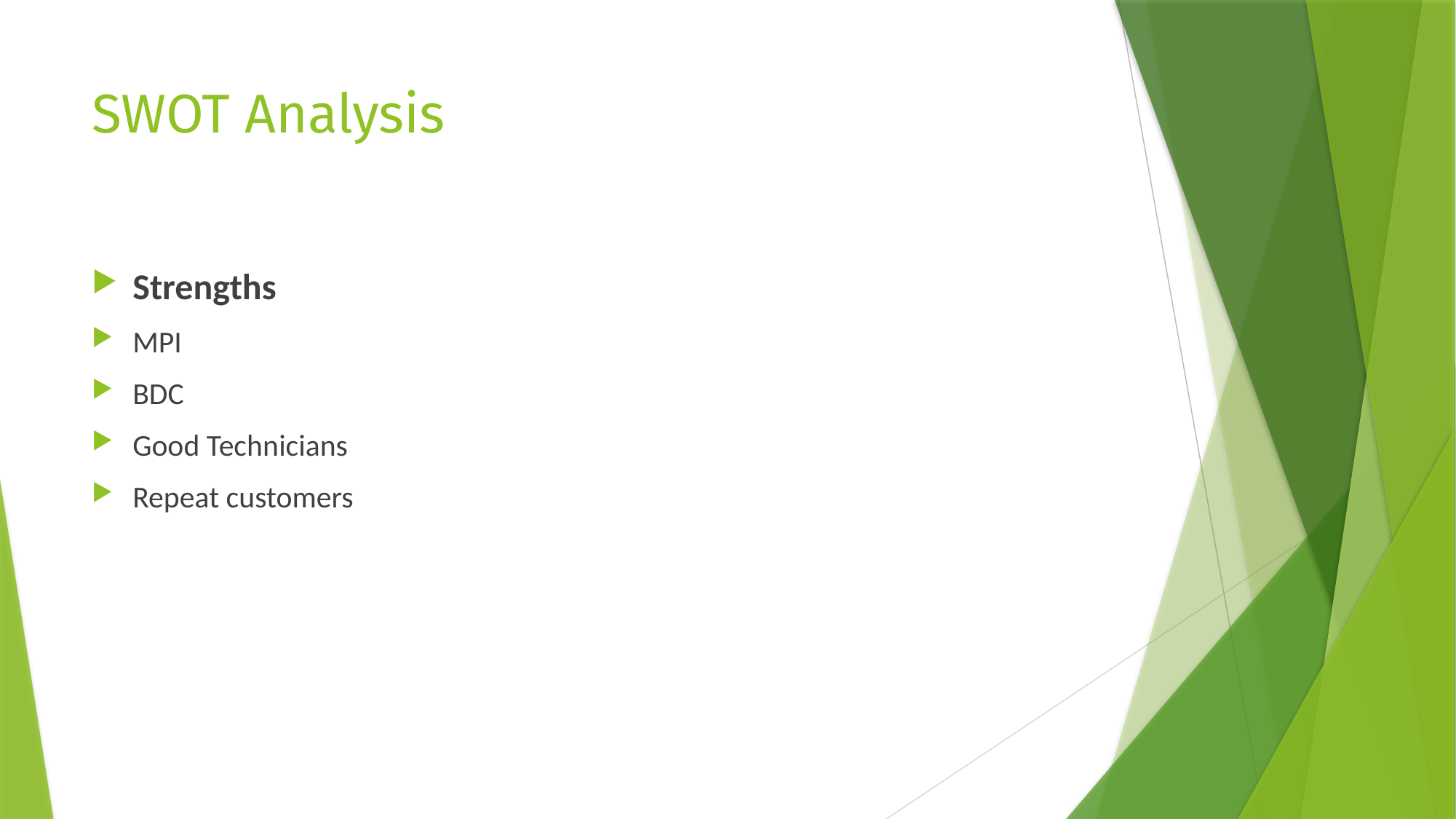

# SWOT Analysis
Strengths
MPI
BDC
Good Technicians
Repeat customers